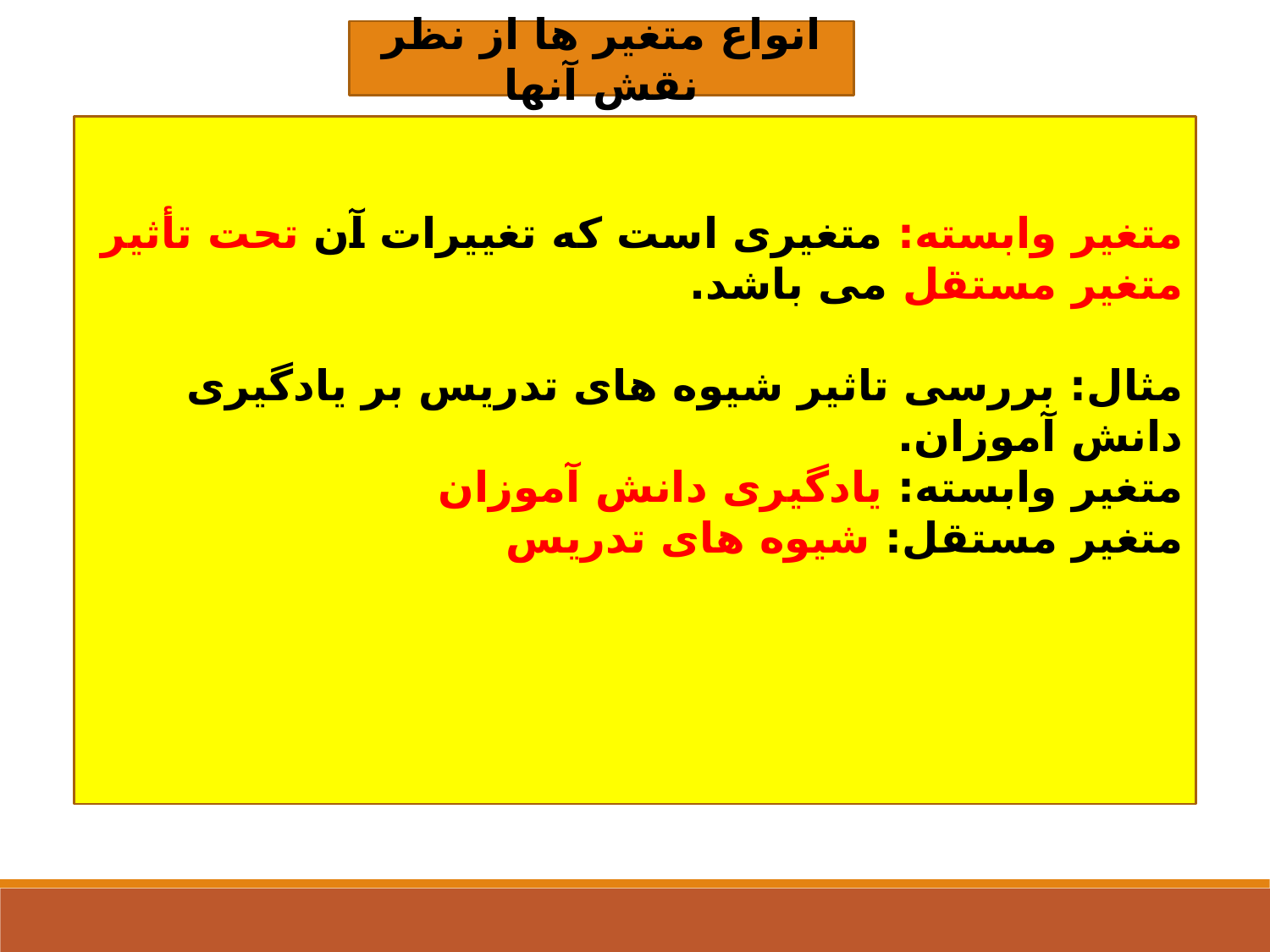

انواع متغیر ها از نظر نقش آنها

متغیر وابسته: متغیری است که تغییرات آن تحت تأثیر متغیر مستقل می باشد.

مثال: بررسی تاثیر شیوه های تدریس بر یادگیری دانش آموزان.
متغیر وابسته: یادگیری دانش آموزان
متغیر مستقل: شیوه های تدریس